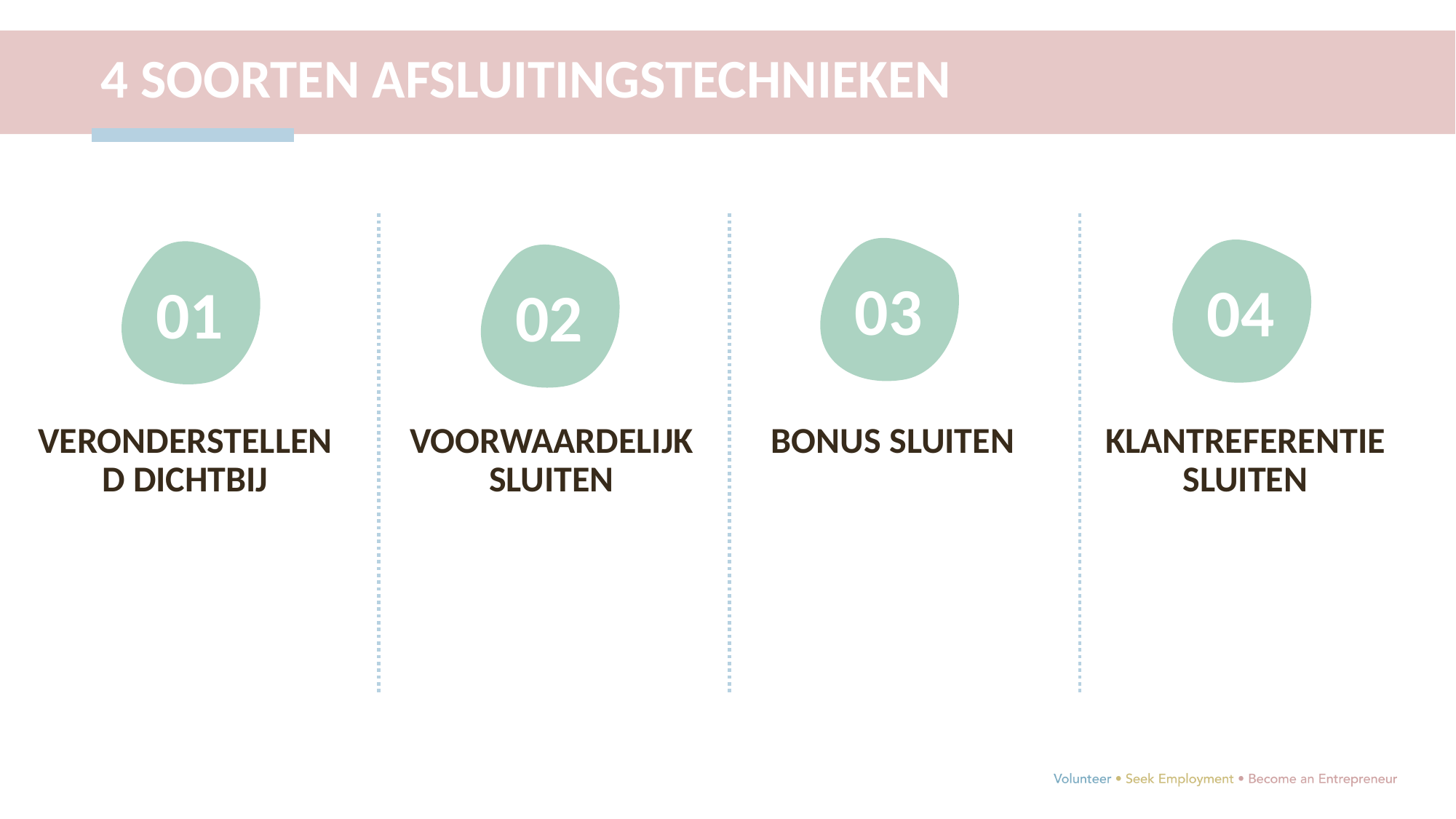

4 SOORTEN AFSLUITINGSTECHNIEKEN

03

04

01

02
VERONDERSTELLEND DICHTBIJ
VOORWAARDELIJK SLUITEN
BONUS SLUITEN
KLANTREFERENTIE SLUITEN